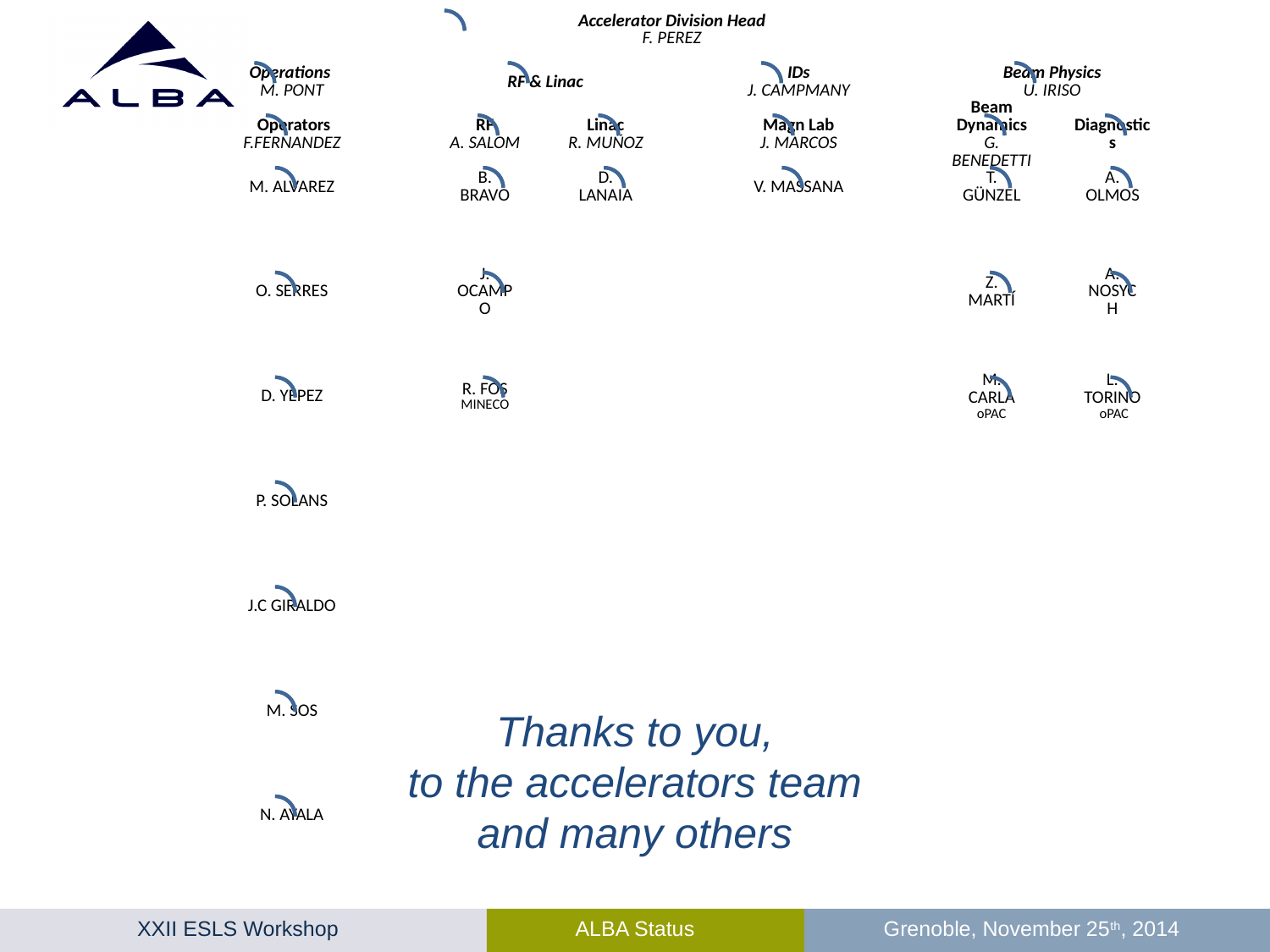

Accelerator Division Head
F. PEREZ
Operations
M. PONT
 Operators
F.FERNANDEZ
M. ALVAREZ
O. SERRES
D. YEPEZ
P. SOLANS
RF & Linac
RF
A. SALOM
B. BRAVO
J. OCAMPO
Linac
R. MUÑOZ
D. LANAIA
IDs
J. CAMPMANY
Magn Lab
J. MARCOS
V. MASSANA
Beam Physics
U. IRISO
Beam Dynamics
Z. MARTÍ
M. CARLÀ
oPAC
A. NOSYCH
L. TORINO
 oPAC
J.C GIRALDO
M. SOS
N. AYALA
R. FOS
MINECO
Thanks to you,
to the accelerators team
and many others